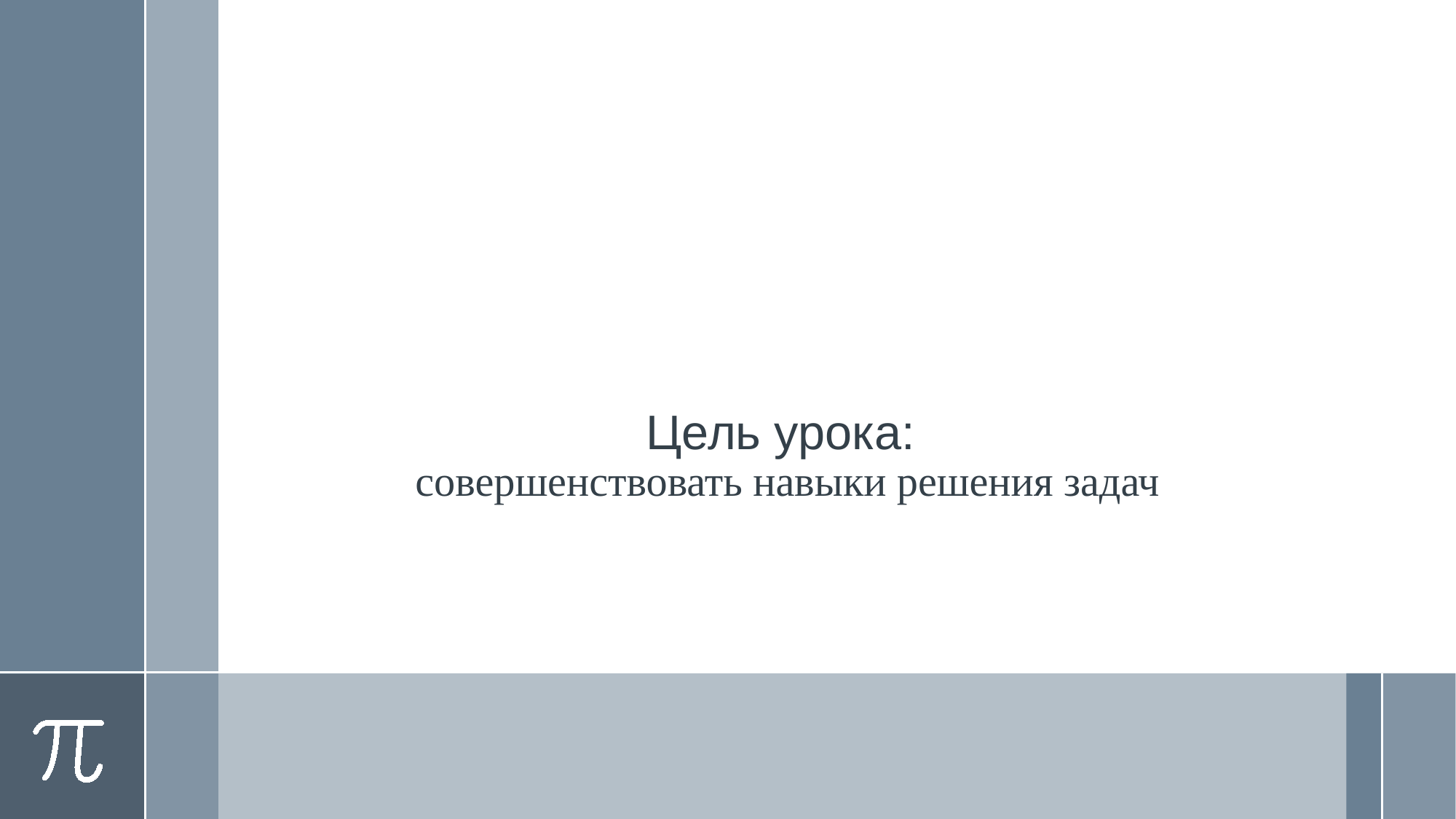

# Цель урока: совершенствовать навыки решения задач